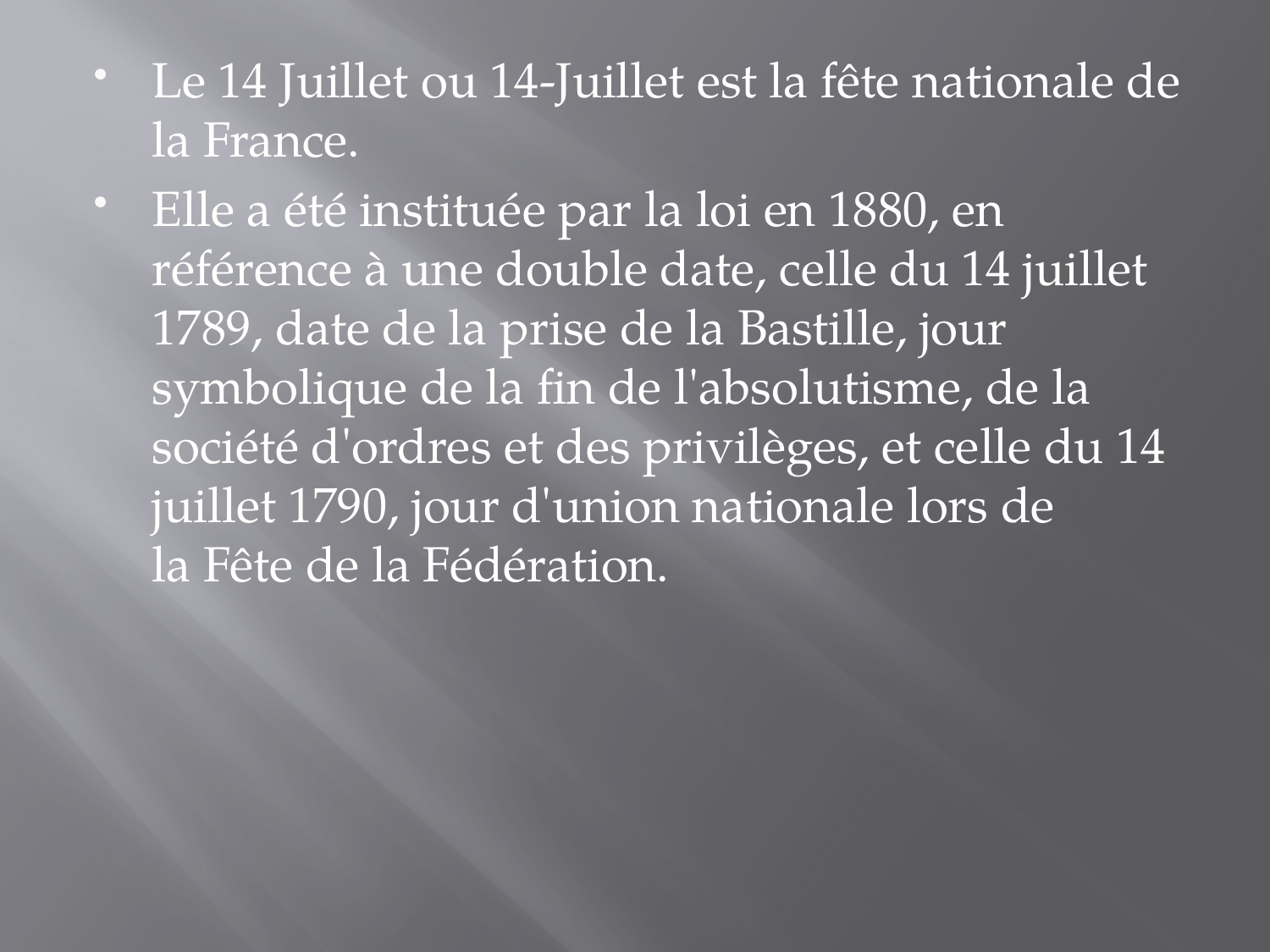

Le 14 Juillet ou 14-Juillet est la fête nationale de la France.
Elle a été instituée par la loi en 1880, en référence à une double date, celle du 14 juillet 1789, date de la prise de la Bastille, jour symbolique de la fin de l'absolutisme, de la société d'ordres et des privilèges, et celle du 14 juillet 1790, jour d'union nationale lors de la Fête de la Fédération.